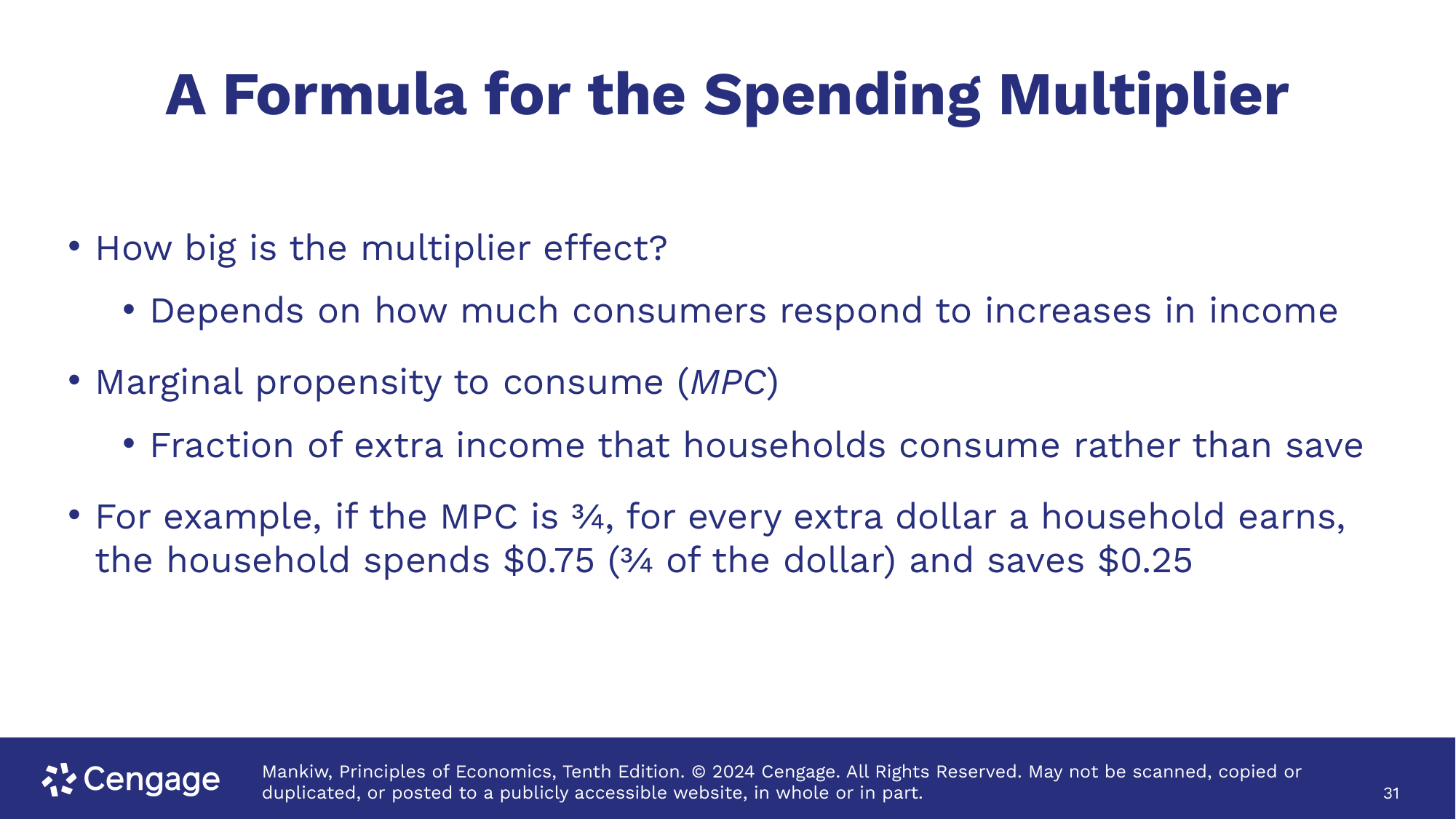

# A Formula for the Spending Multiplier
How big is the multiplier effect?
Depends on how much consumers respond to increases in income
Marginal propensity to consume (MPC)
Fraction of extra income that households consume rather than save
For example, if the MPC is ¾, for every extra dollar a household earns, the household spends $0.75 (¾ of the dollar) and saves $0.25